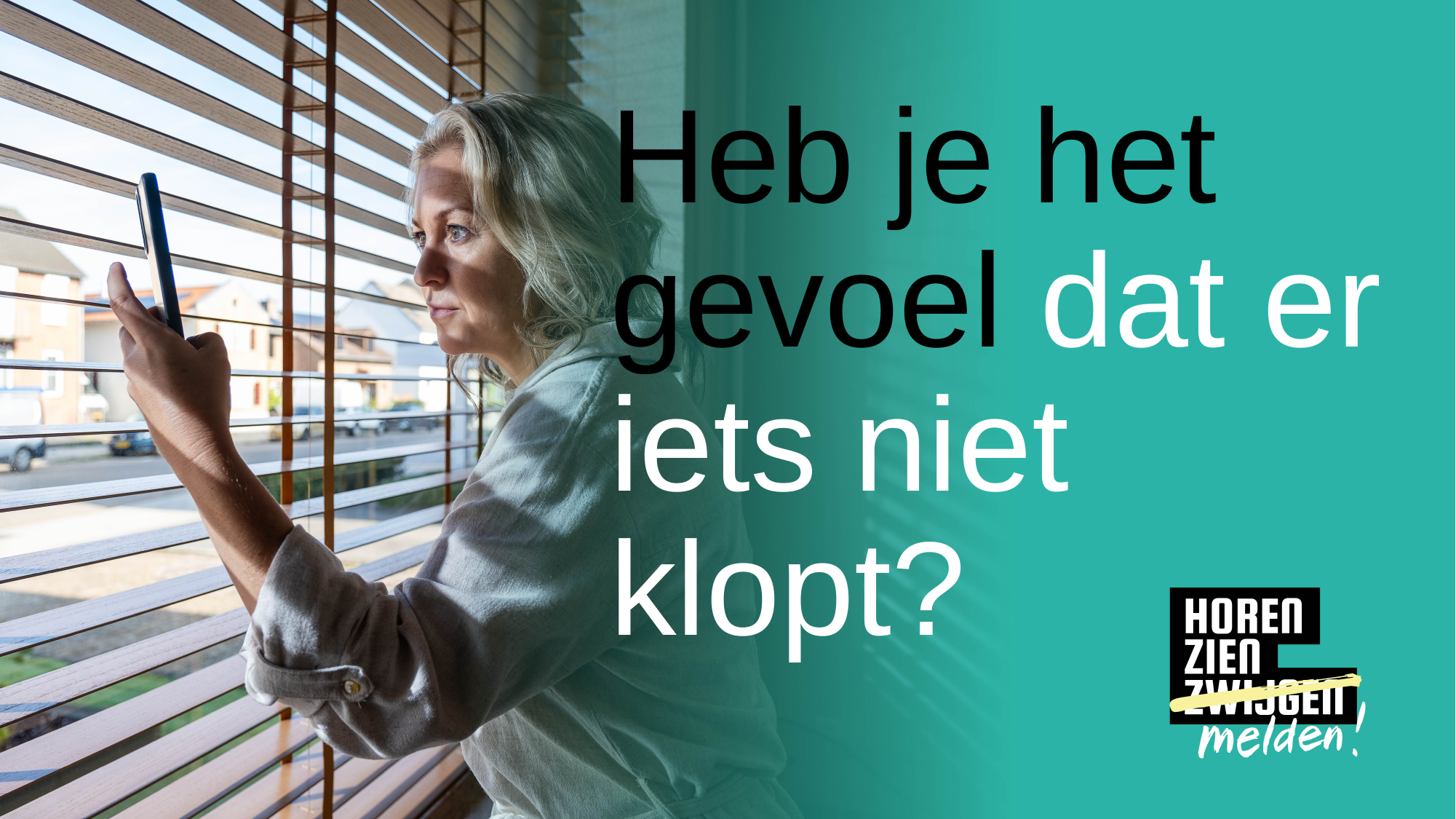

# Heb je het gevoel dat er iets niet klopt?